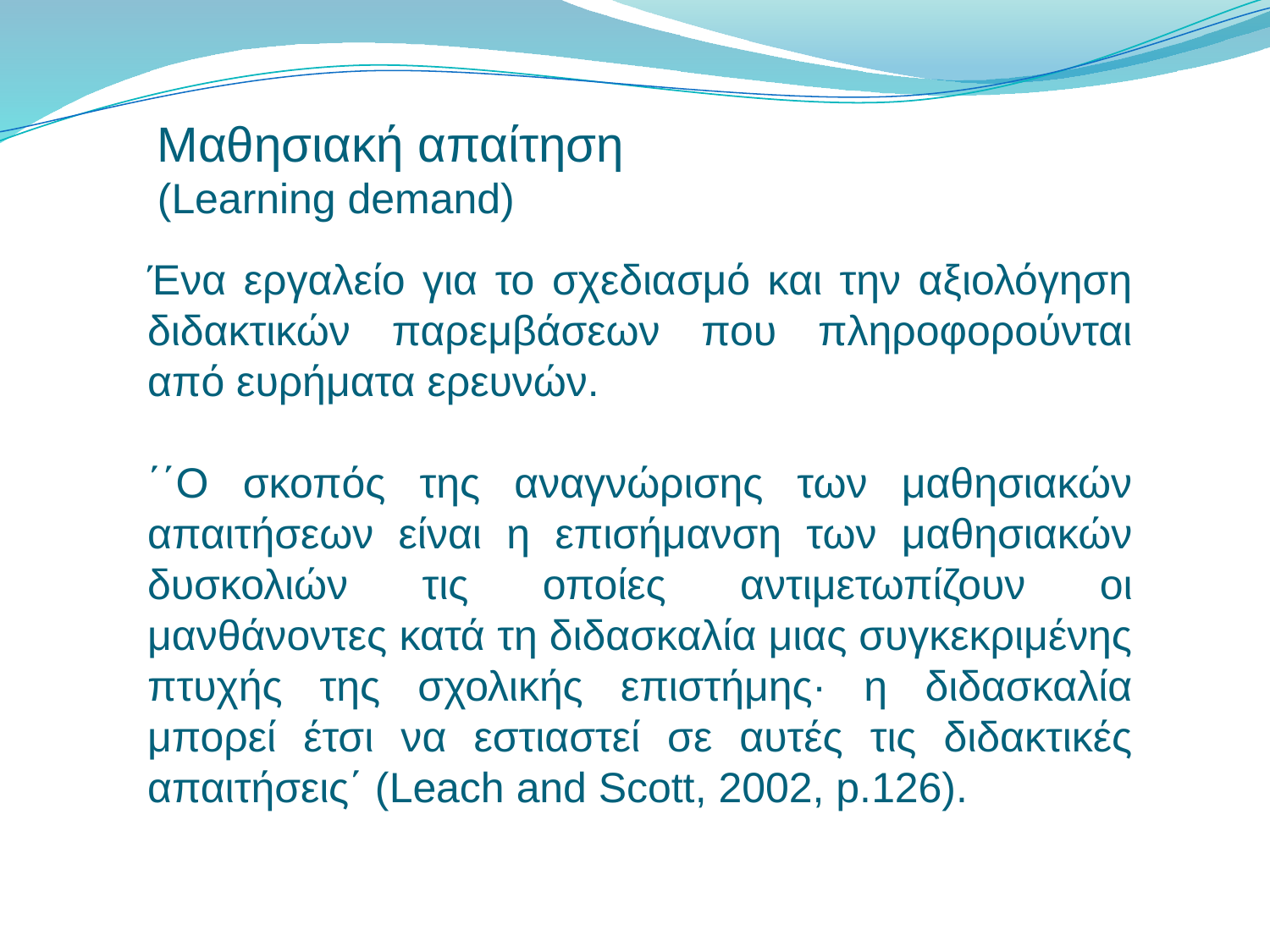

Μαθησιακή απαίτηση
(Learning demand)
Ένα εργαλείο για το σχεδιασμό και την αξιολόγηση διδακτικών παρεμβάσεων που πληροφορούνται από ευρήματα ερευνών.

΄΄Ο σκοπός της αναγνώρισης των μαθησιακών απαιτήσεων είναι η επισήμανση των μαθησιακών δυσκολιών τις οποίες αντιμετωπίζουν οι μανθάνοντες κατά τη διδασκαλία μιας συγκεκριμένης πτυχής της σχολικής επιστήμης· η διδασκαλία μπορεί έτσι να εστιαστεί σε αυτές τις διδακτικές απαιτήσεις΄ (Leach and Scott, 2002, p.126).